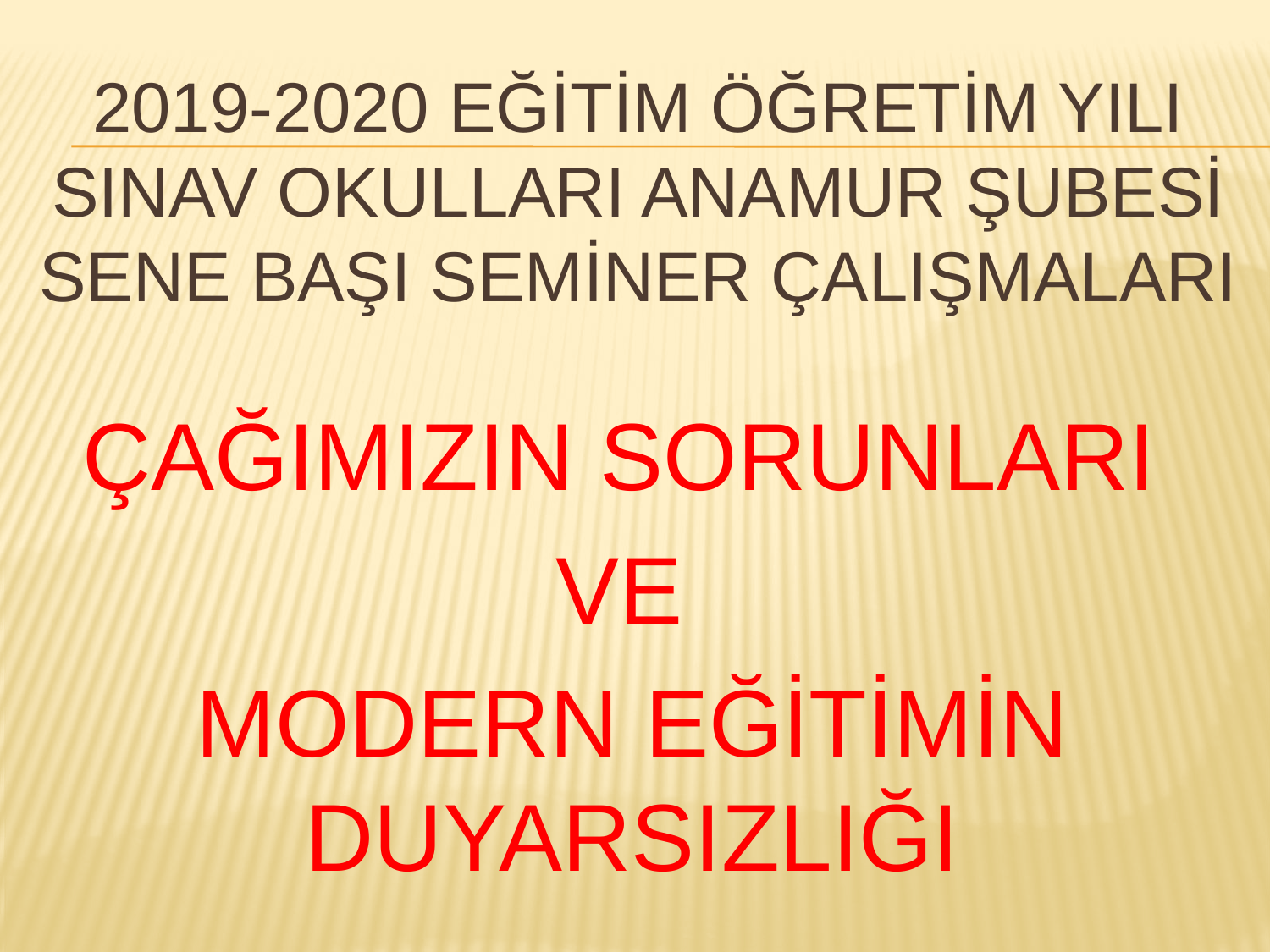

# 2019-2020 EĞİTİM ÖĞRETİM YILI SINAV OKULLARI ANAMUR ŞUBESİ SENE BAŞI SEMİNER ÇALIŞMALARI

ÇAĞIMIZIN SORUNLARI
VE
MODERN EĞİTİMİN DUYARSIZLIĞI